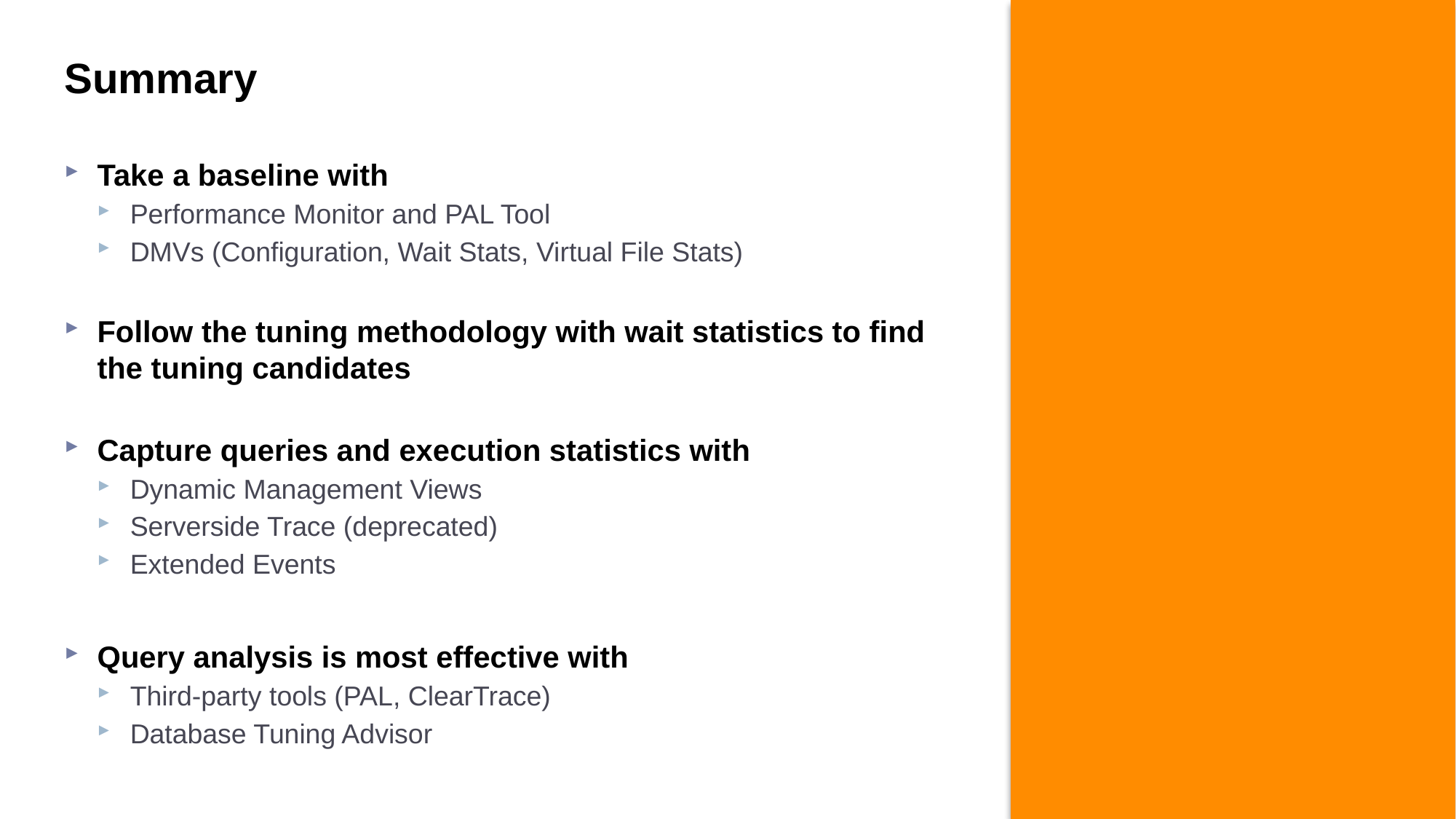

# Summary
Take a baseline with
Performance Monitor and PAL Tool
DMVs (Configuration, Wait Stats, Virtual File Stats)

Follow the tuning methodology with wait statistics to find the tuning candidates

Capture queries and execution statistics with
Dynamic Management Views
Serverside Trace (deprecated)
Extended Events

Query analysis is most effective with
Third-party tools (PAL, ClearTrace)
Database Tuning Advisor